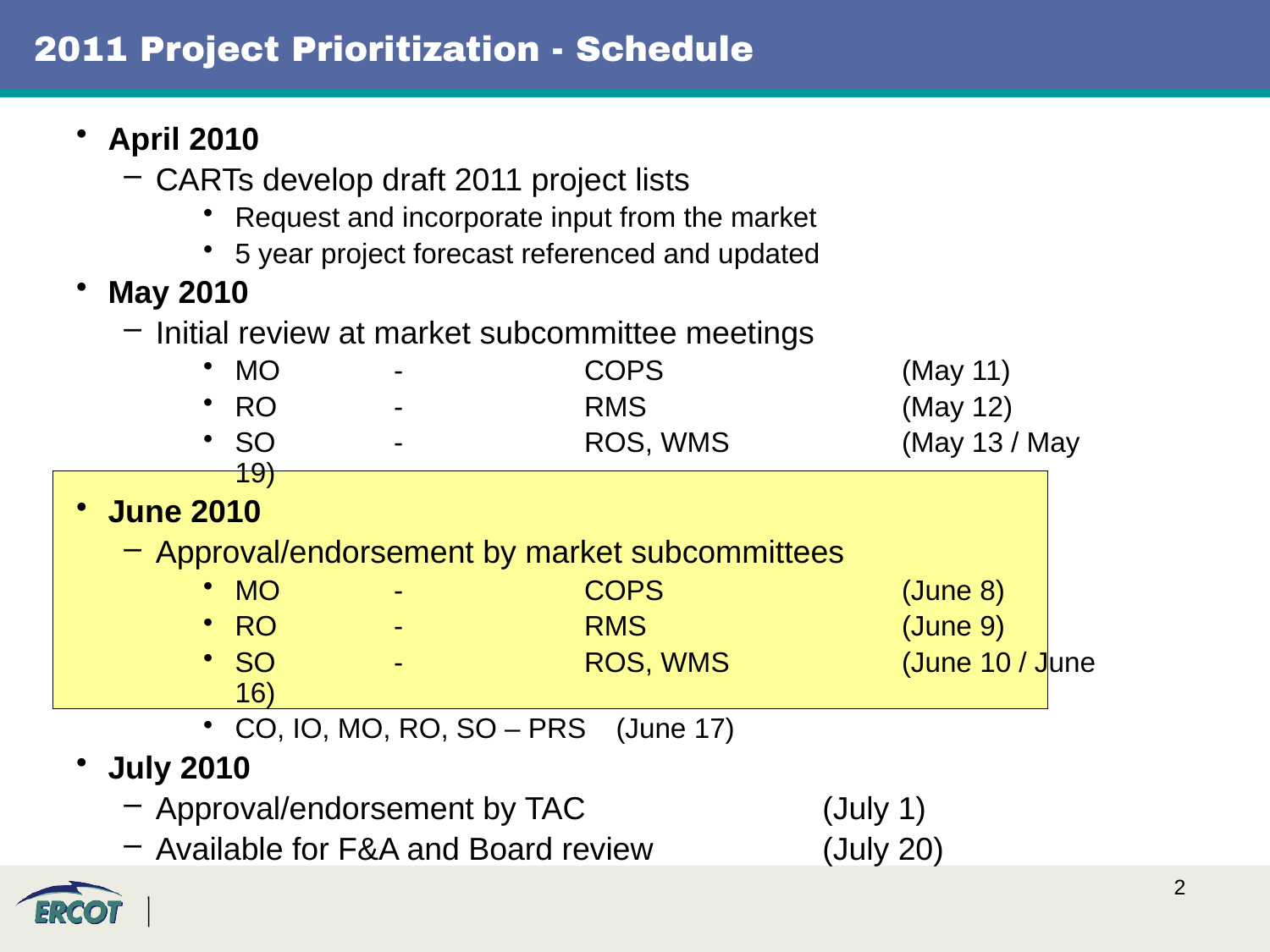

# 2011 Project Prioritization - Schedule
April 2010
CARTs develop draft 2011 project lists
Request and incorporate input from the market
5 year project forecast referenced and updated
May 2010
Initial review at market subcommittee meetings
MO	-	COPS	(May 11)
RO	-	RMS	(May 12)
SO	-	ROS, WMS	(May 13 / May 19)
June 2010
Approval/endorsement by market subcommittees
MO	-	COPS	(June 8)
RO	-	RMS	(June 9)
SO	-	ROS, WMS	(June 10 / June 16)
CO, IO, MO, RO, SO – PRS	(June 17)
July 2010
Approval/endorsement by TAC	(July 1)
Available for F&A and Board review	(July 20)